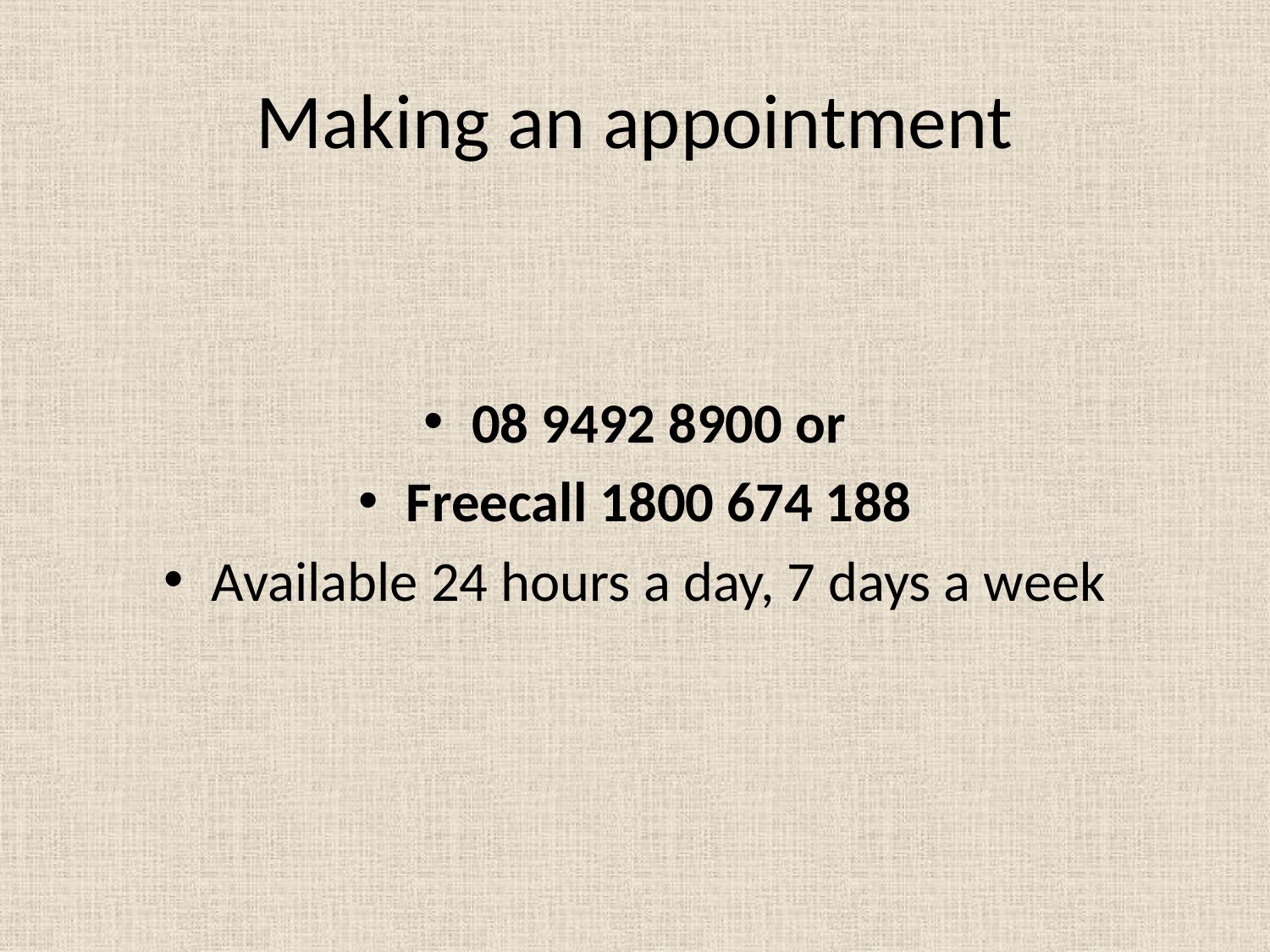

# Making an appointment

08 9492 8900 or
Freecall 1800 674 188
Available 24 hours a day, 7 days a week